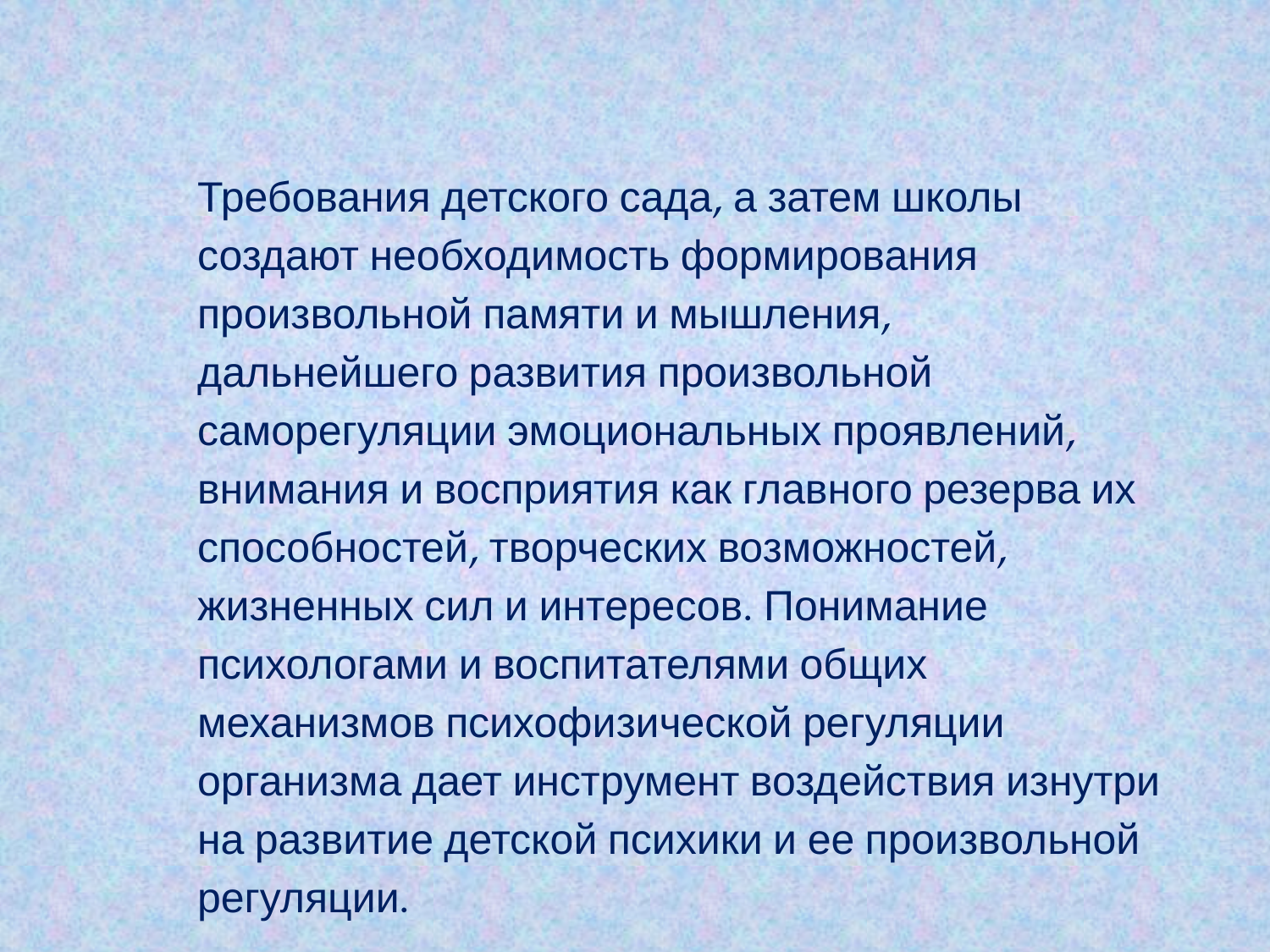

Требования детского сада, а затем школы создают необходимость формирования произвольной памяти и мышления, дальнейшего развития произвольной саморегуляции эмоциональных проявлений, внимания и восприятия как главного резерва их способностей, творческих возможностей, жизненных сил и интересов. Понимание психологами и воспитателями общих механизмов психофизической регуляции организма дает инструмент воздействия изнутри на развитие детской психики и ее произвольной регуляции.